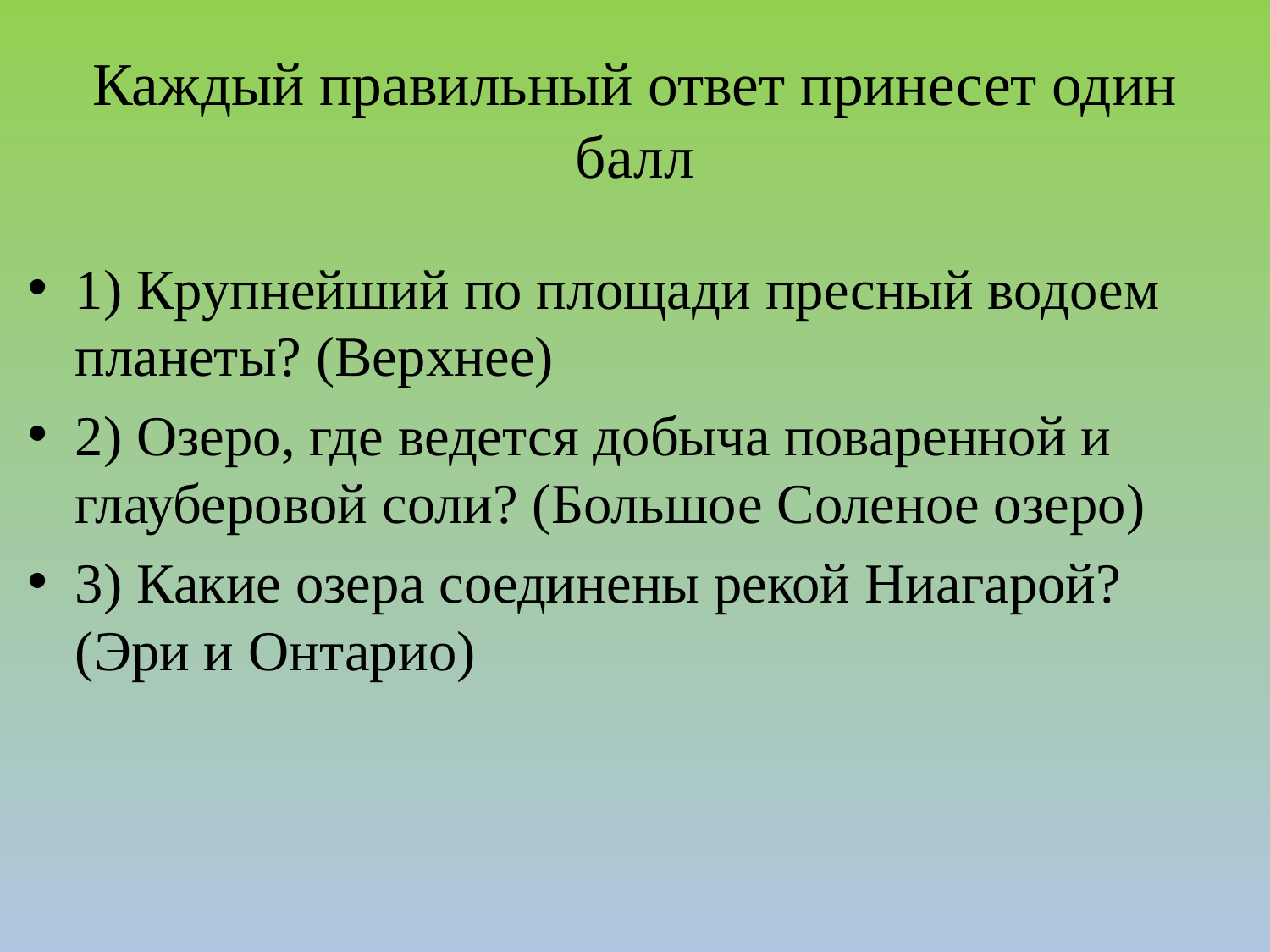

# Каждый правильный ответ принесет один балл
1) Крупнейший по площади пресный водоем планеты? (Верхнее)
2) Озеро, где ведется добыча поваренной и глауберовой соли? (Большое Соленое озеро)
3) Какие озера соединены рекой Ниагарой? (Эри и Онтарио)